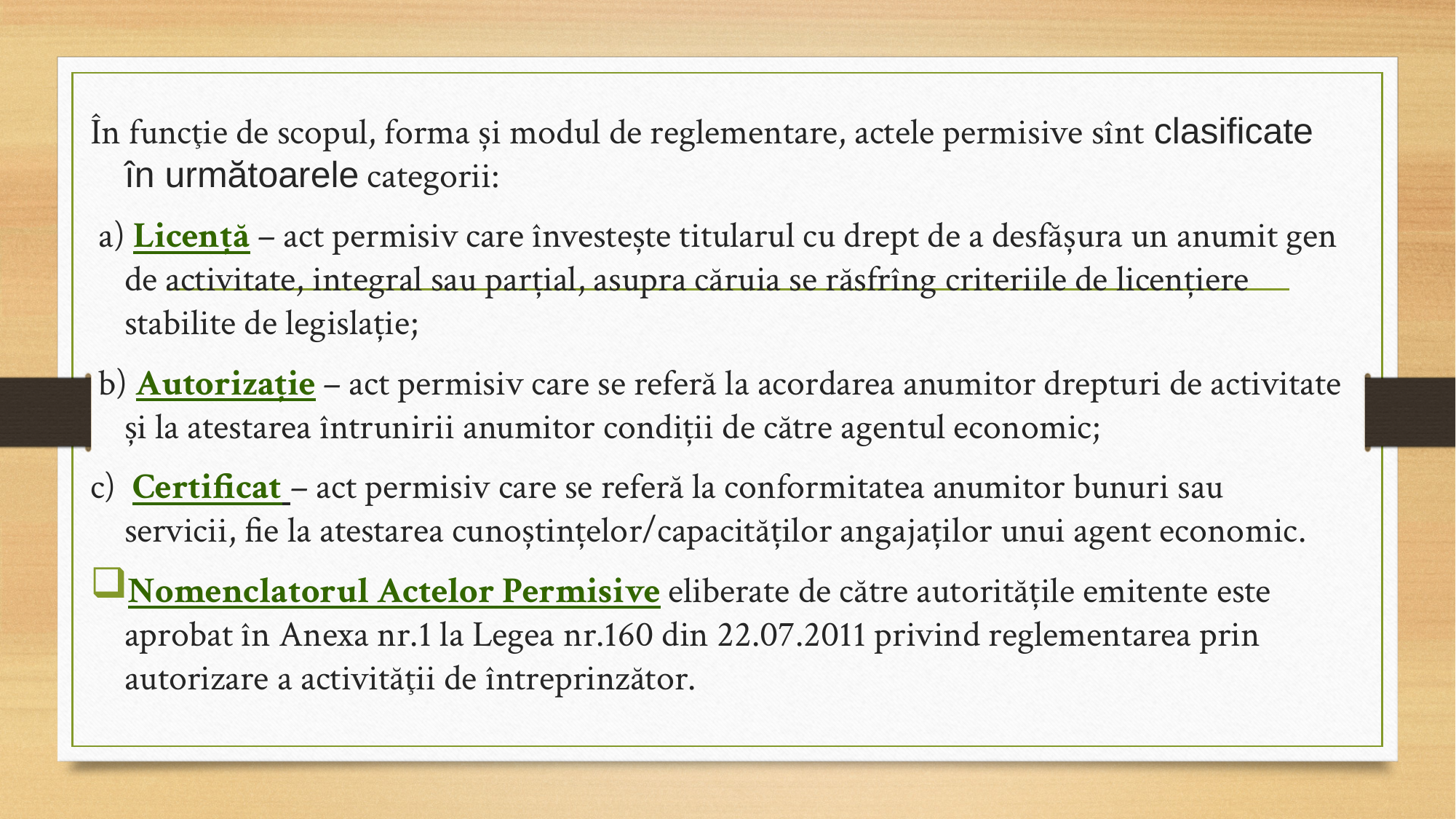

În funcţie de scopul, forma și modul de reglementare, actele permisive sînt clasificate în următoarele categorii:
 a) Licență – act permisiv care învestește titularul cu drept de a desfășura un anumit gen de activitate, integral sau parțial, asupra căruia se răsfrîng criteriile de licențiere stabilite de legislație;
 b) Autorizație – act permisiv care se referă la acordarea anumitor drepturi de activitate și la atestarea întrunirii anumitor condiții de către agentul economic;
c)  Certificat – act permisiv care se referă la conformitatea anumitor bunuri sau servicii, fie la atestarea cunoștințelor/capacităților angajaților unui agent economic.
Nomenclatorul Actelor Permisive eliberate de către autorităţile emitente este aprobat în Anexa nr.1 la Legea nr.160 din 22.07.2011 privind reglementarea prin autorizare a activităţii de întreprinzător.